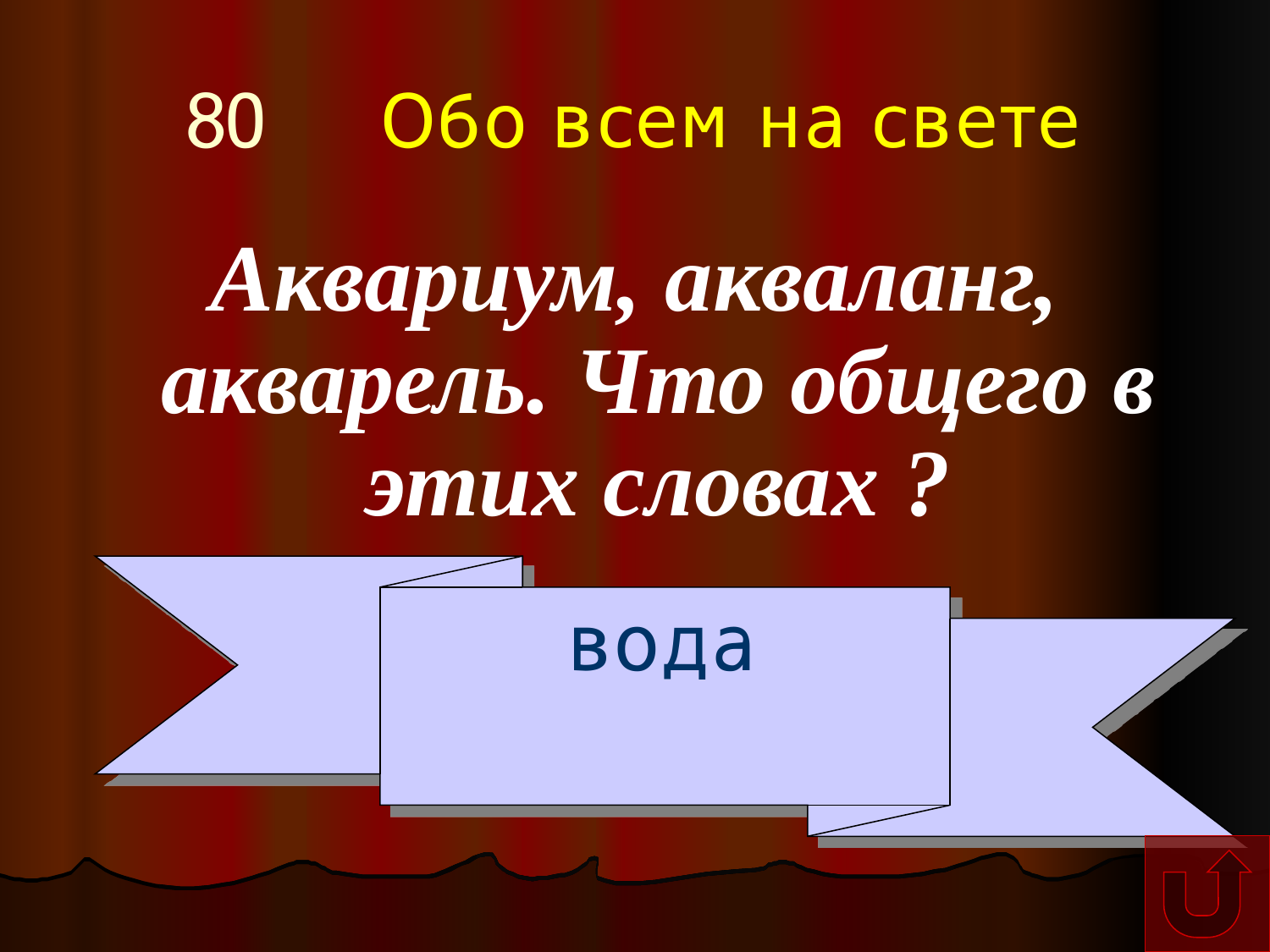

# 80     Обо всем на свете
Аквариум, акваланг, акварель. Что общего в этих словах ?
вода